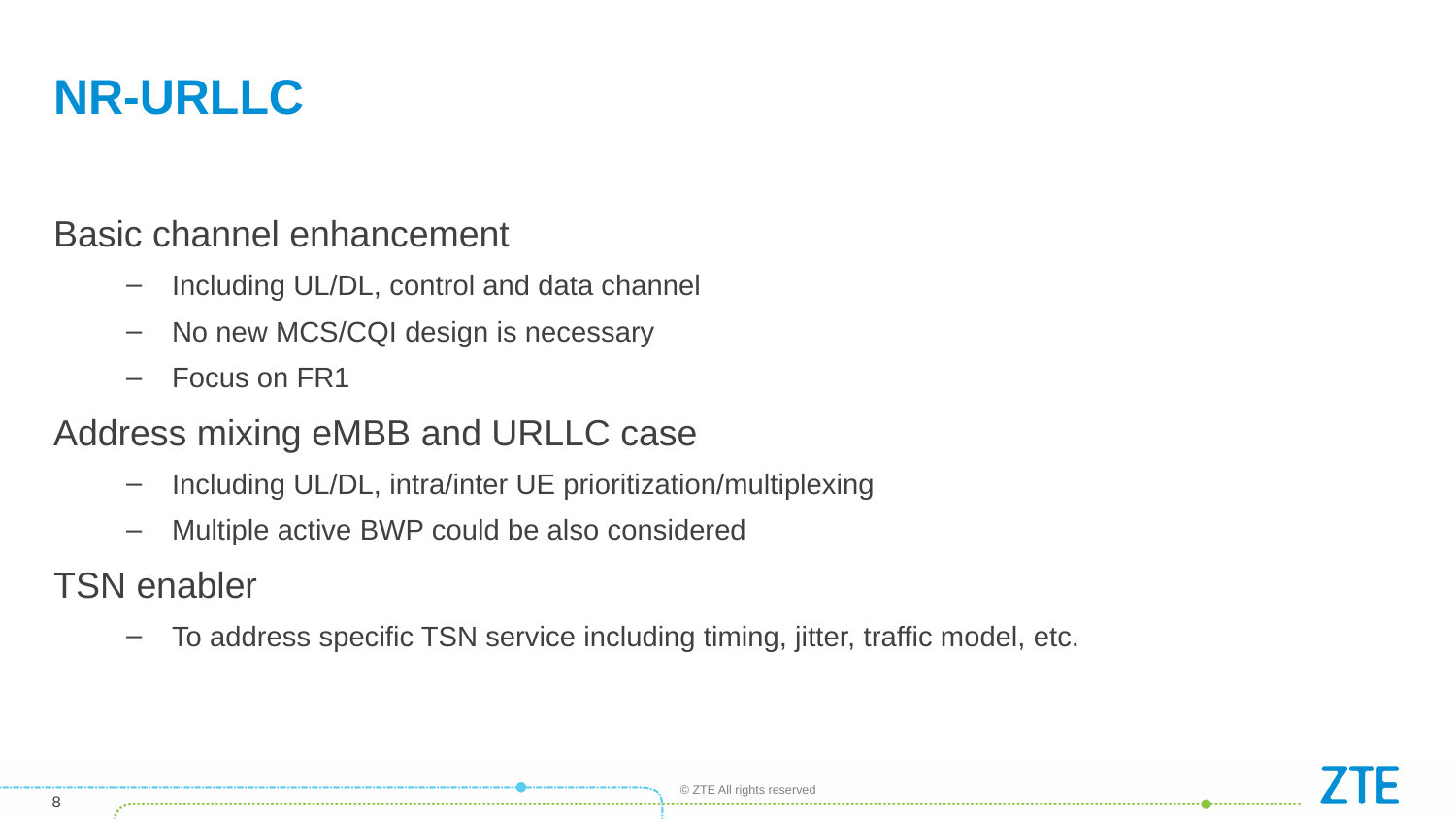

# NR-URLLC
Basic channel enhancement
Including UL/DL, control and data channel
No new MCS/CQI design is necessary
Focus on FR1
Address mixing eMBB and URLLC case
Including UL/DL, intra/inter UE prioritization/multiplexing
Multiple active BWP could be also considered
TSN enabler
To address specific TSN service including timing, jitter, traffic model, etc.